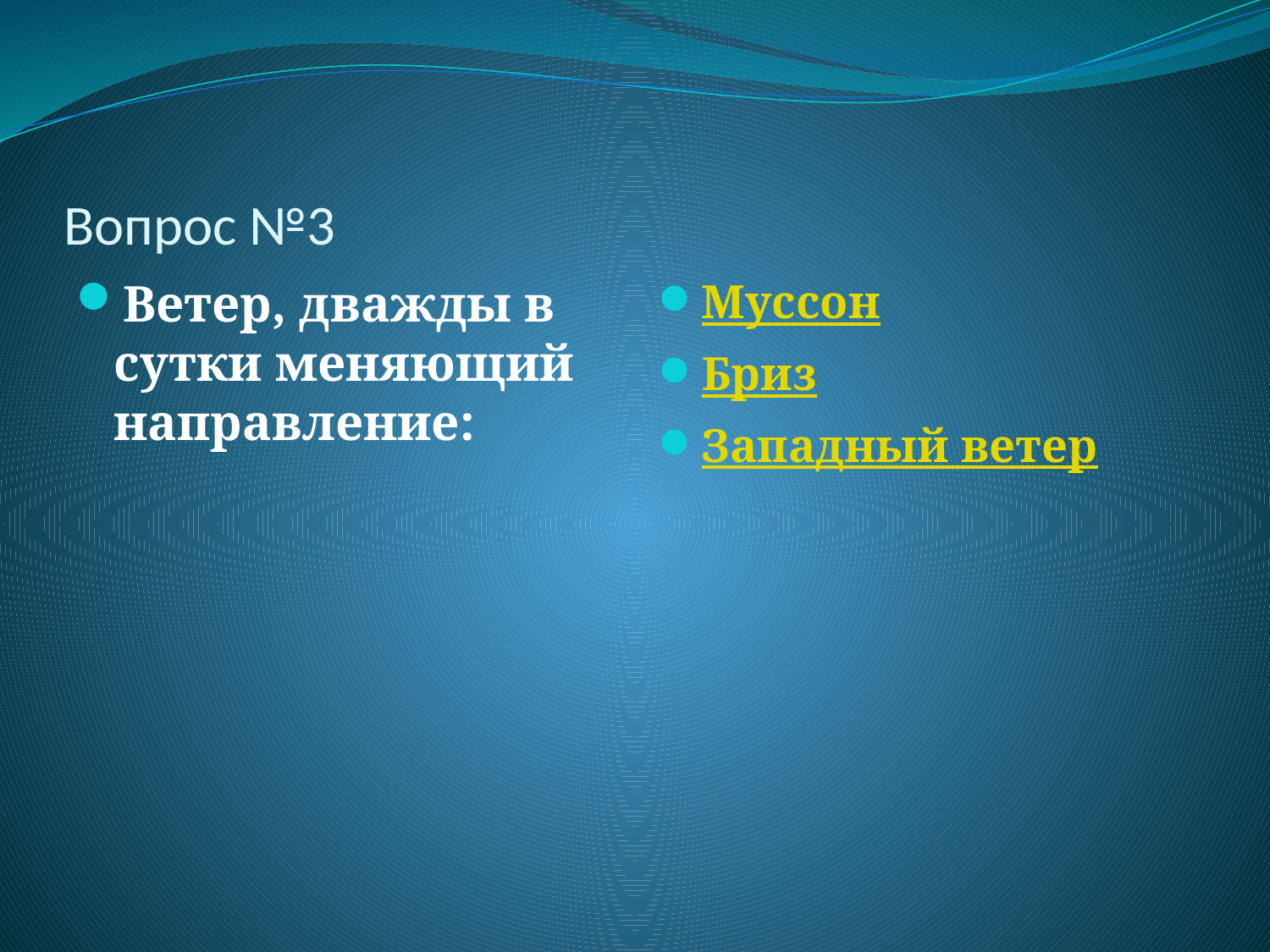

# Вопрос №3
Ветер, дважды в сутки меняющий направление:
Муссон
Бриз
Западный ветер